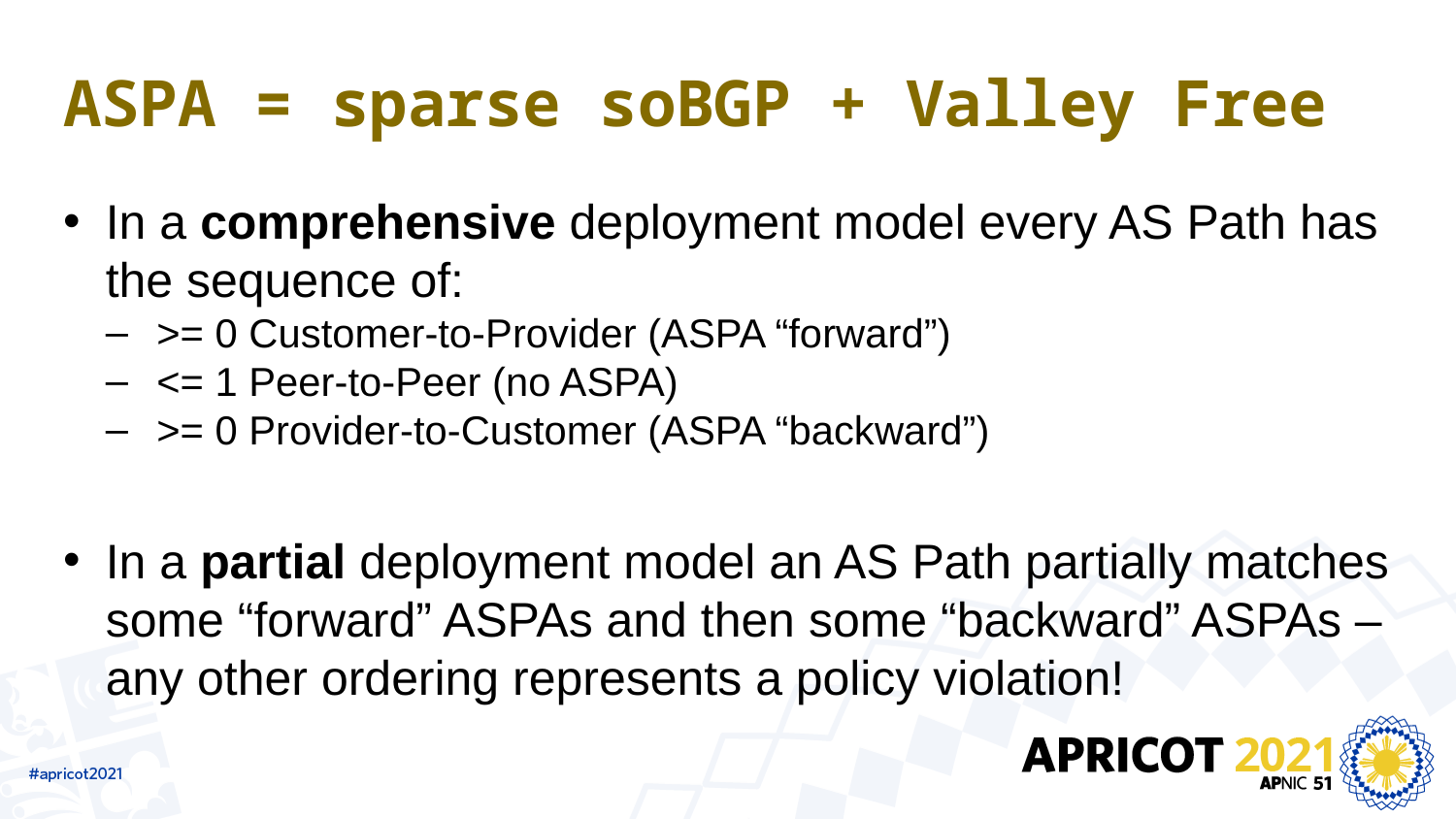

# ASPA = sparse soBGP + Valley Free
In a comprehensive deployment model every AS Path has the sequence of:
>= 0 Customer-to-Provider (ASPA “forward”)
<= 1 Peer-to-Peer (no ASPA)
>= 0 Provider-to-Customer (ASPA “backward”)

In a partial deployment model an AS Path partially matches some “forward” ASPAs and then some “backward” ASPAs – any other ordering represents a policy violation!